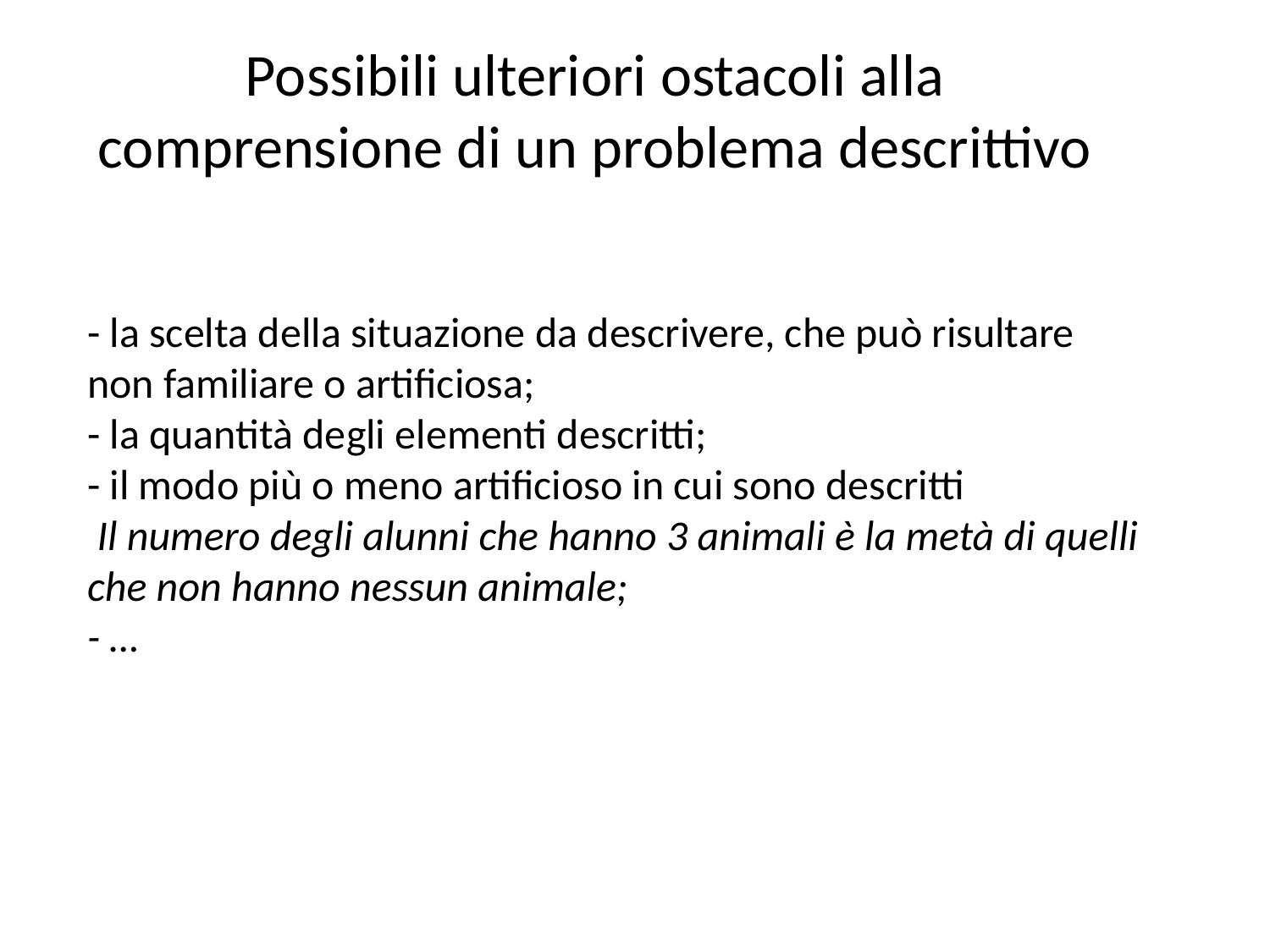

# Possibili ulteriori ostacoli alla comprensione di un problema descrittivo
- la scelta della situazione da descrivere, che può risultare non familiare o artificiosa;
- la quantità degli elementi descritti;
- il modo più o meno artificioso in cui sono descritti
 Il numero degli alunni che hanno 3 animali è la metà di quelli che non hanno nessun animale;
- …